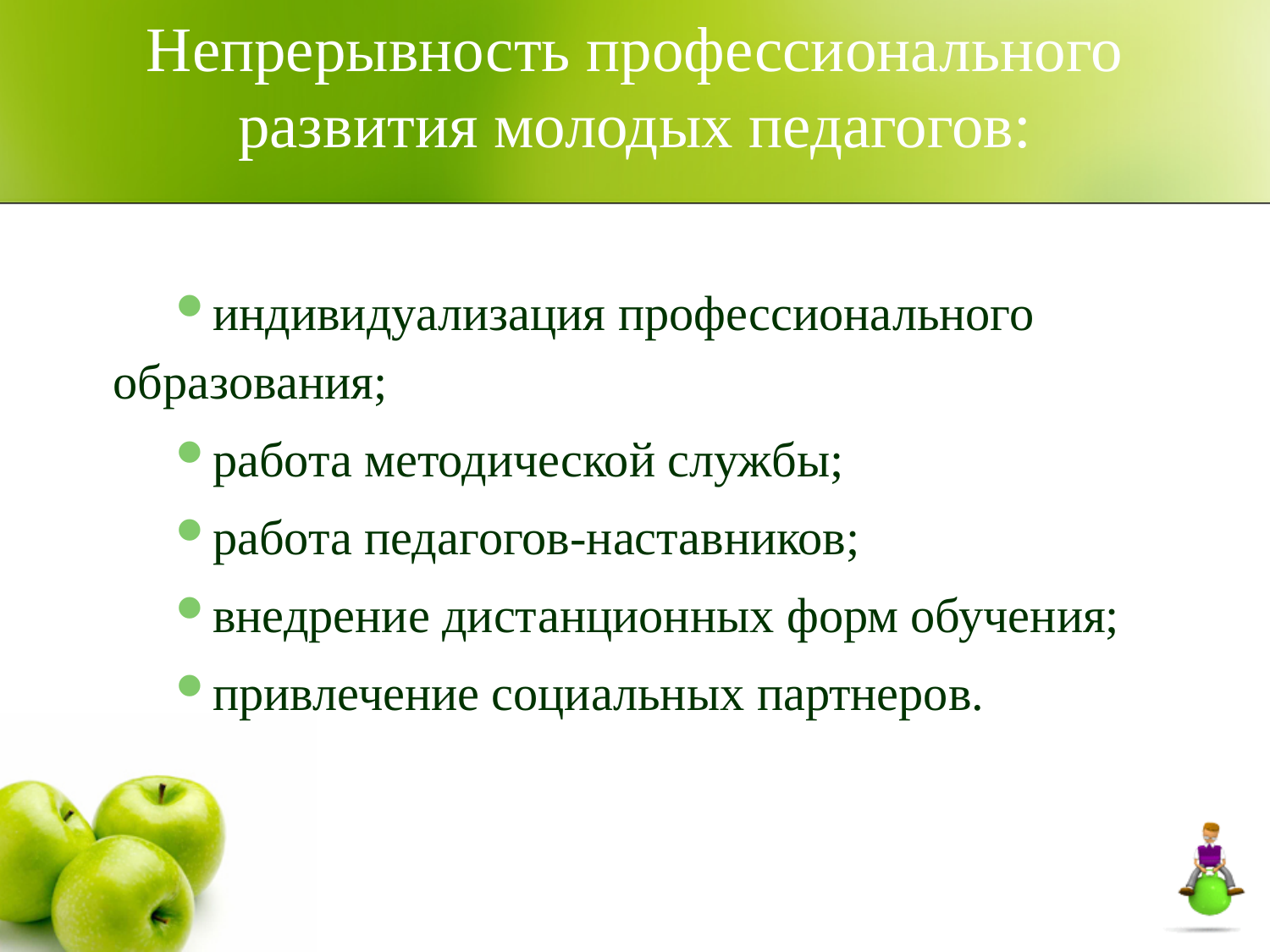

# Непрерывность профессионального развития молодых педагогов:
индивидуализация профессионального образования;
работа методической службы;
работа педагогов-наставников;
внедрение дистанционных форм обучения;
привлечение социальных партнеров.